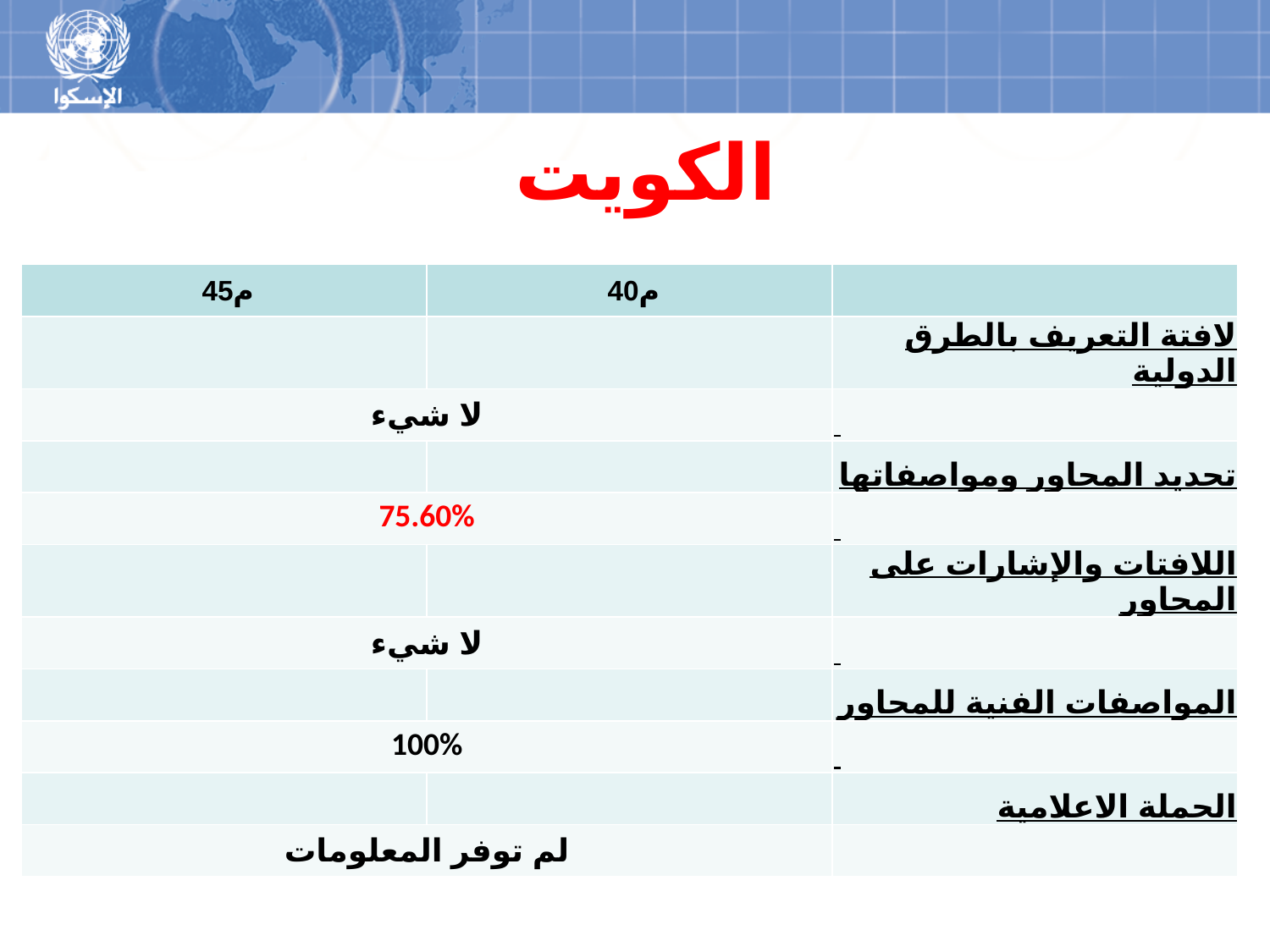

# الكويت
| م45 | م40 |  |
| --- | --- | --- |
|  |  | لافتة التعريف بالطرق الدولية |
| لا شيء |  |  |
|  |  | تحديد المحاور ومواصفاتها |
| 75.60% |  |  |
|  |  | اللافتات والإشارات على المحاور |
| لا شيء |  |  |
|  |  | المواصفات الفنية للمحاور |
| 100% |  |  |
|  |  | الحملة الاعلامية |
| لم توفر المعلومات |  |  |